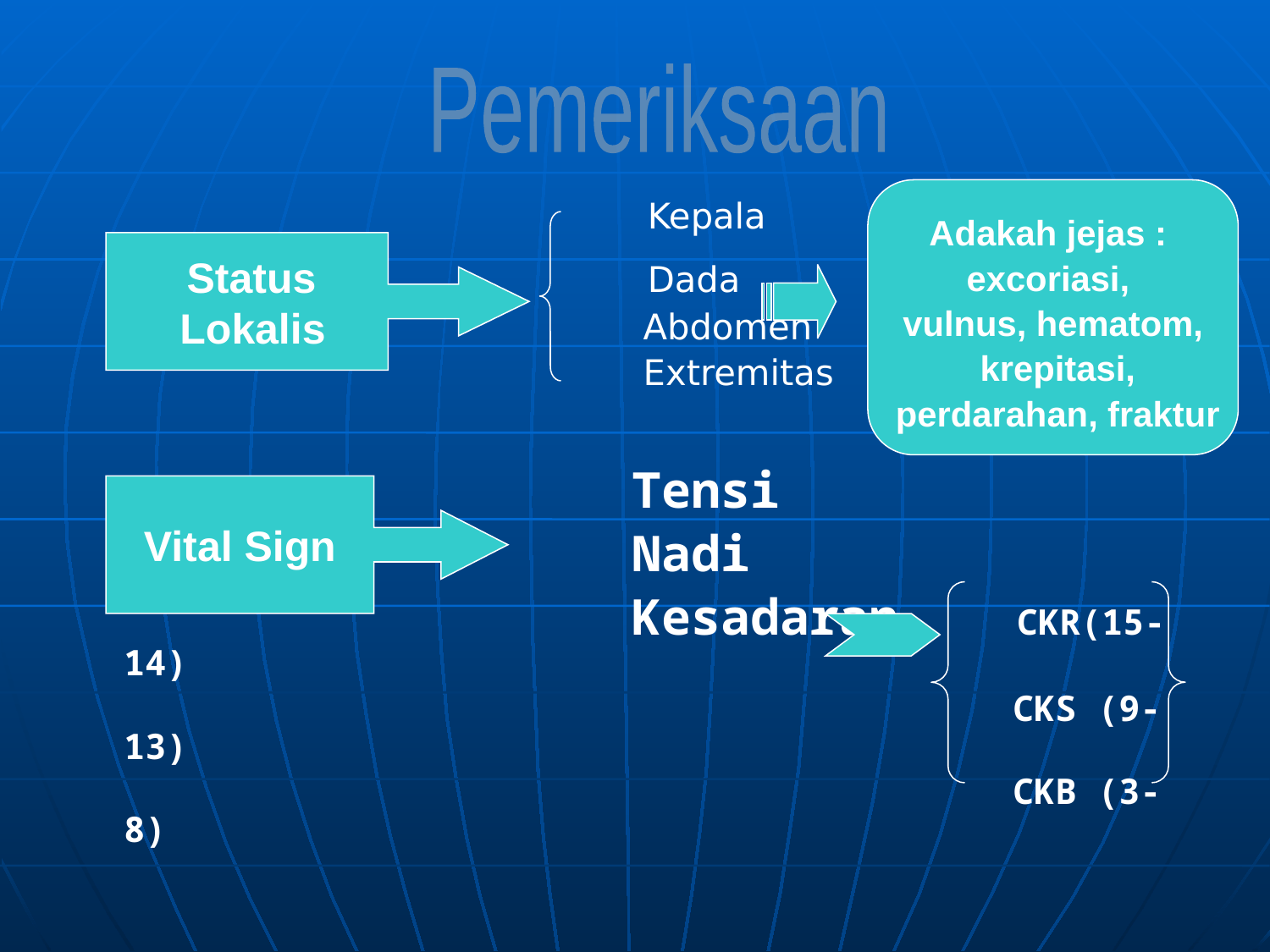

#
Pemeriksaan
					 Kepala
					 Dada
					 Abdomen
					 Extremitas

					Tensi
					Nadi
					Kesadaran    CKR(15-14)
								CKS (9-13)
								CKB (3-8)

Adakah jejas :
excoriasi,
vulnus, hematom,
 krepitasi,
 perdarahan, fraktur

 Status
 Lokalis

Vital Sign